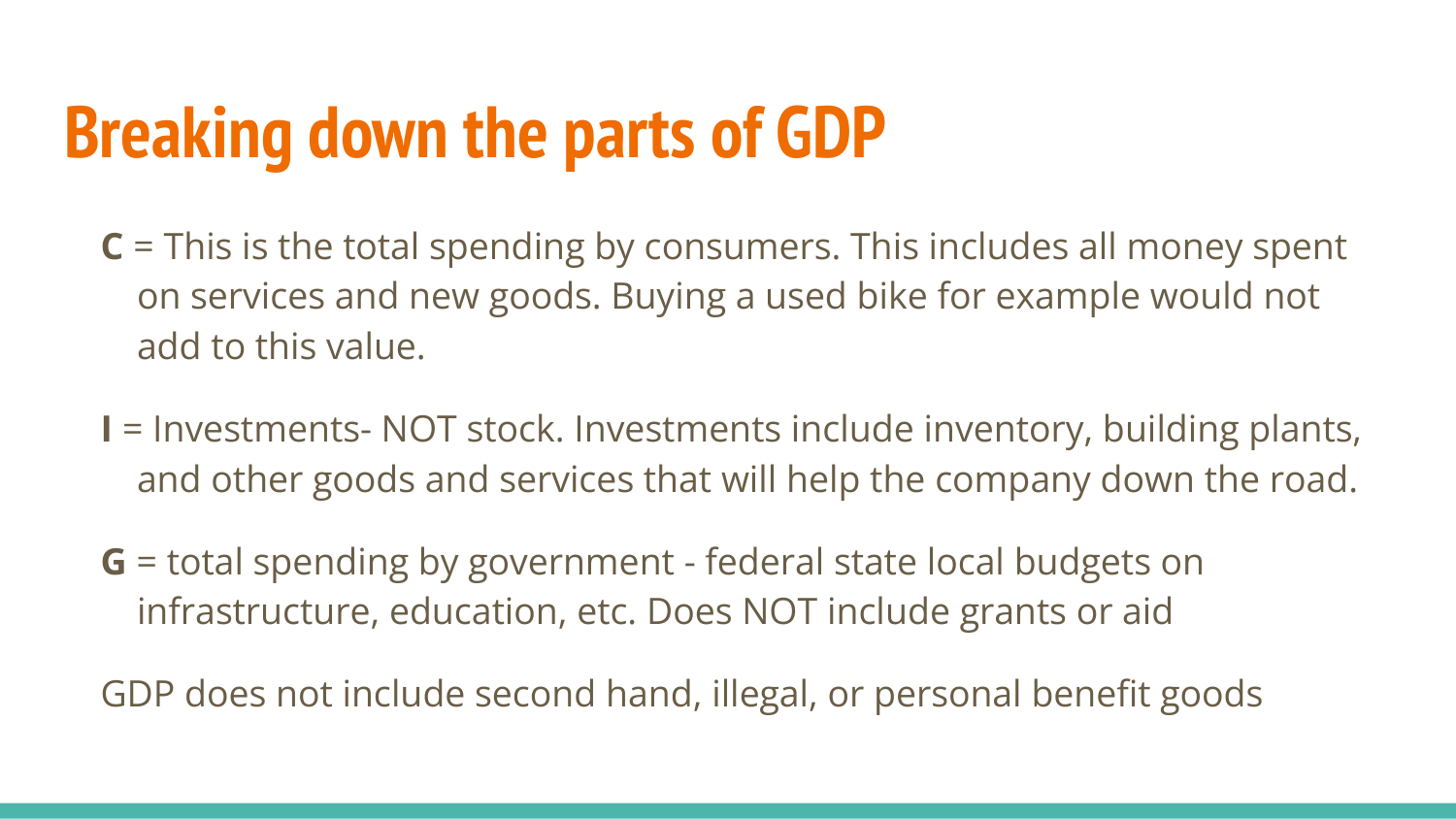

# Breaking down the parts of GDP
C = This is the total spending by consumers. This includes all money spent on services and new goods. Buying a used bike for example would not add to this value.
I = Investments- NOT stock. Investments include inventory, building plants, and other goods and services that will help the company down the road.
G = total spending by government - federal state local budgets on infrastructure, education, etc. Does NOT include grants or aid
GDP does not include second hand, illegal, or personal benefit goods